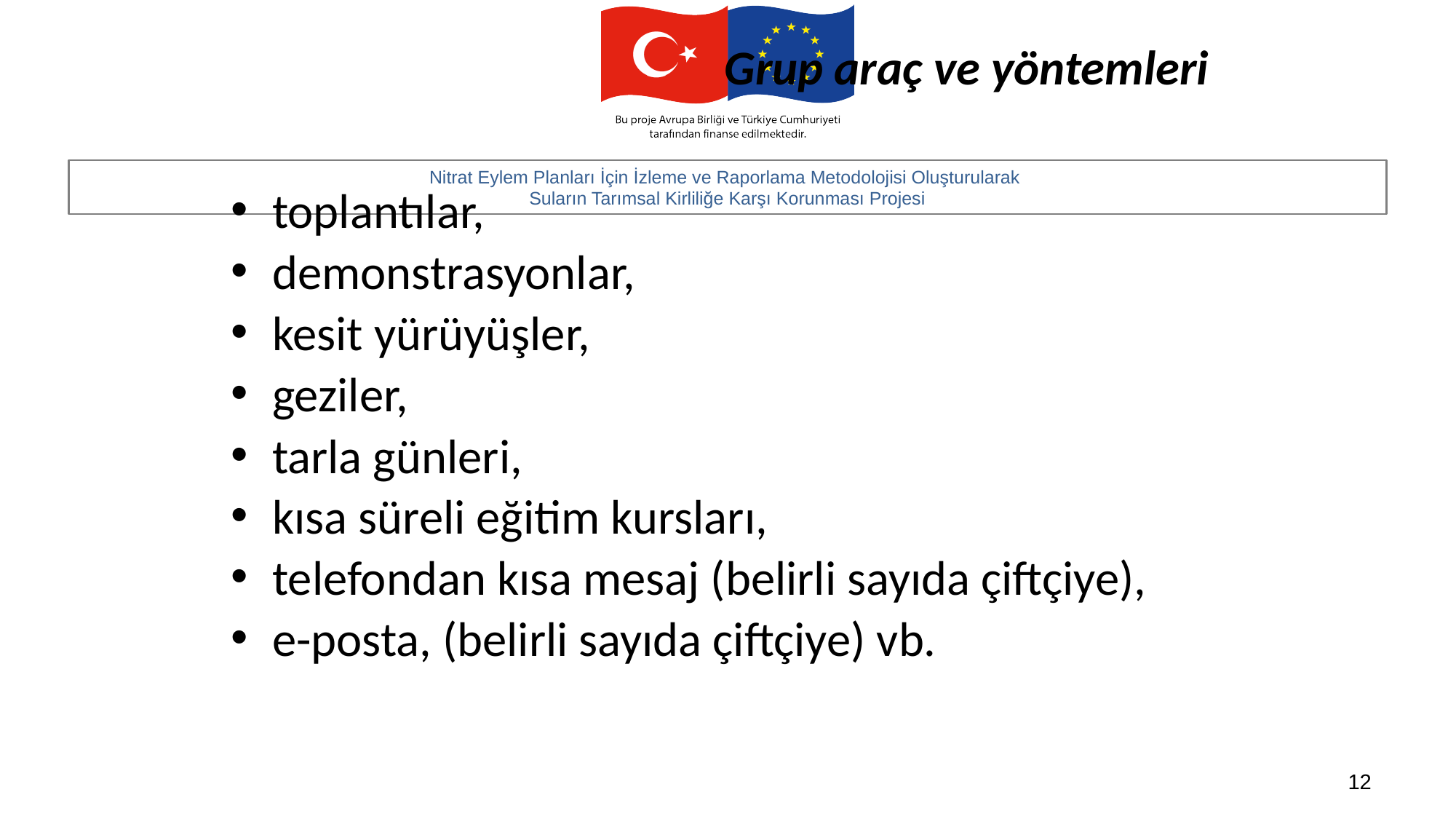

# Grup araç ve yöntemleri
toplantılar,
demonstrasyonlar,
kesit yürüyüşler,
geziler,
tarla günleri,
kısa süreli eğitim kursları,
telefondan kısa mesaj (belirli sayıda çiftçiye),
e-posta, (belirli sayıda çiftçiye) vb.
12